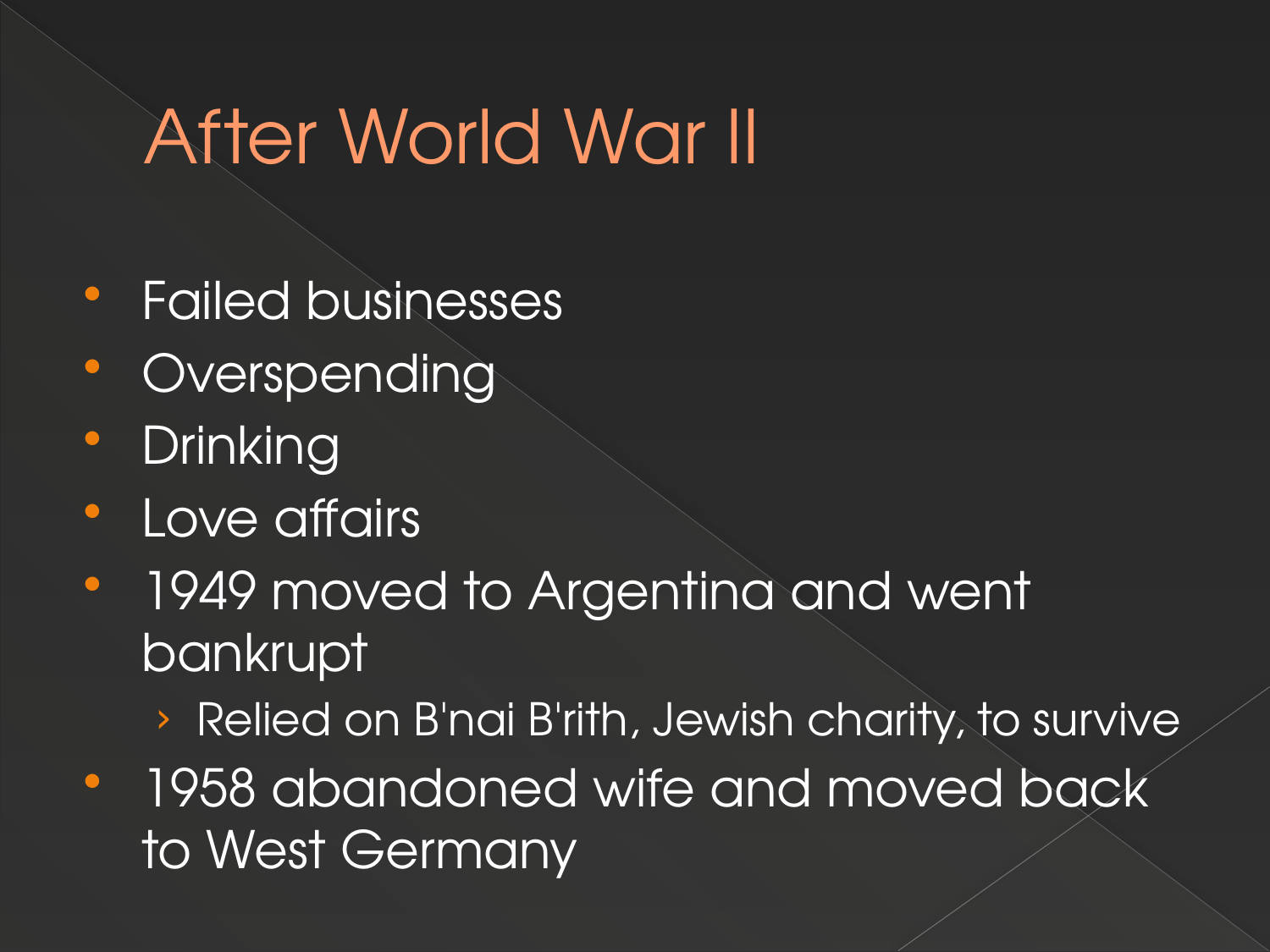

# After World War II
Failed businesses
Overspending
Drinking
Love affairs
1949 moved to Argentina and went bankrupt
Relied on B'nai B'rith, Jewish charity, to survive
1958 abandoned wife and moved back to West Germany